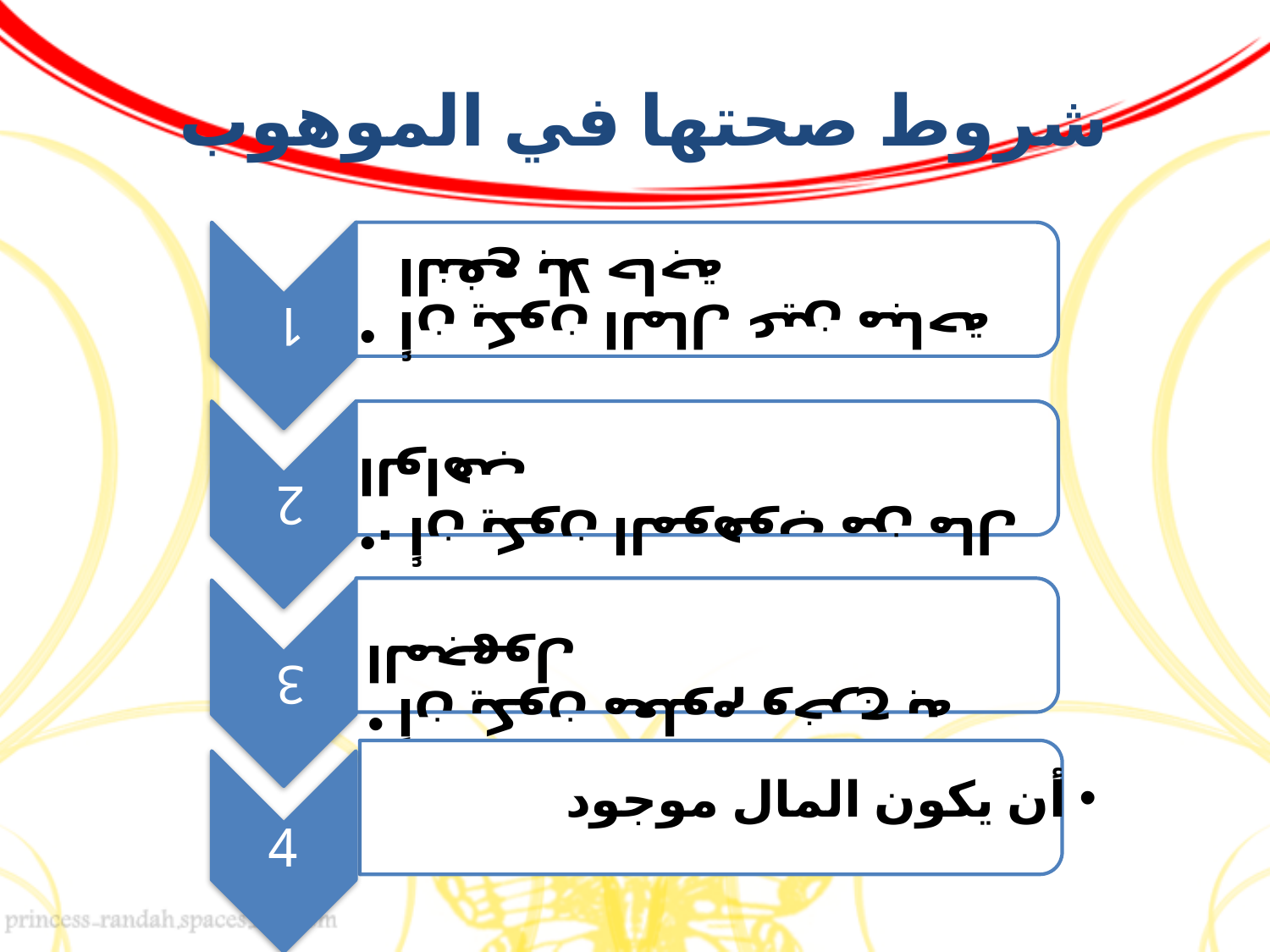

# شروط صحتها في الموهوب
 1
أن يكون المال عين مباحة النفع بلا حاجة
 2
· أن يكون الموهوب من مال الواهب

 3
 أن يكون معلوم وخرج به المجهول

4
 أن يكون المال موجود